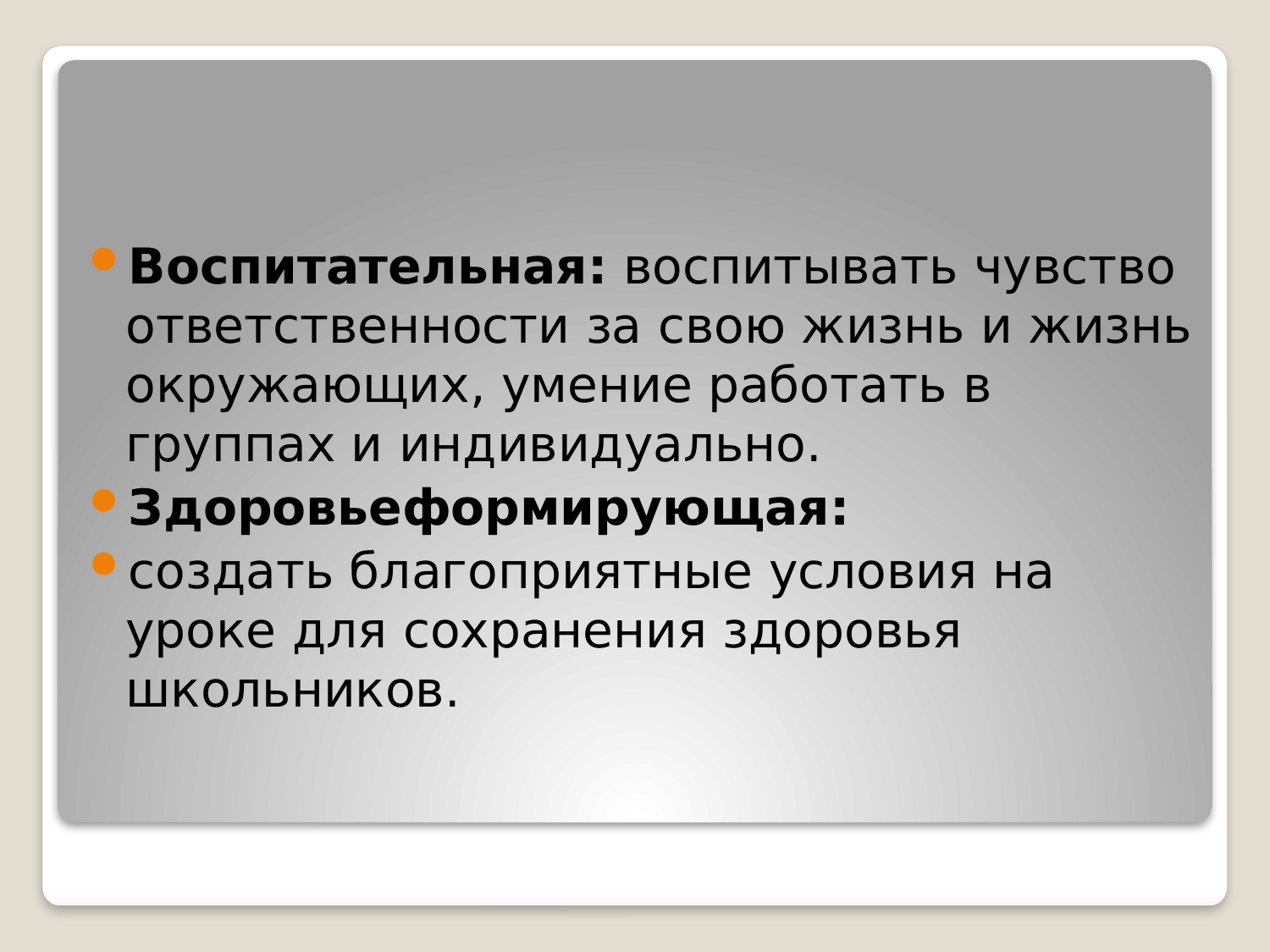

Воспитательная: воспитывать чувство ответственности за свою жизнь и жизнь окружающих, умение работать в группах и индивидуально.
Здоровьеформирующая:
создать благоприятные условия на уроке для сохранения здоровья школьников.
#